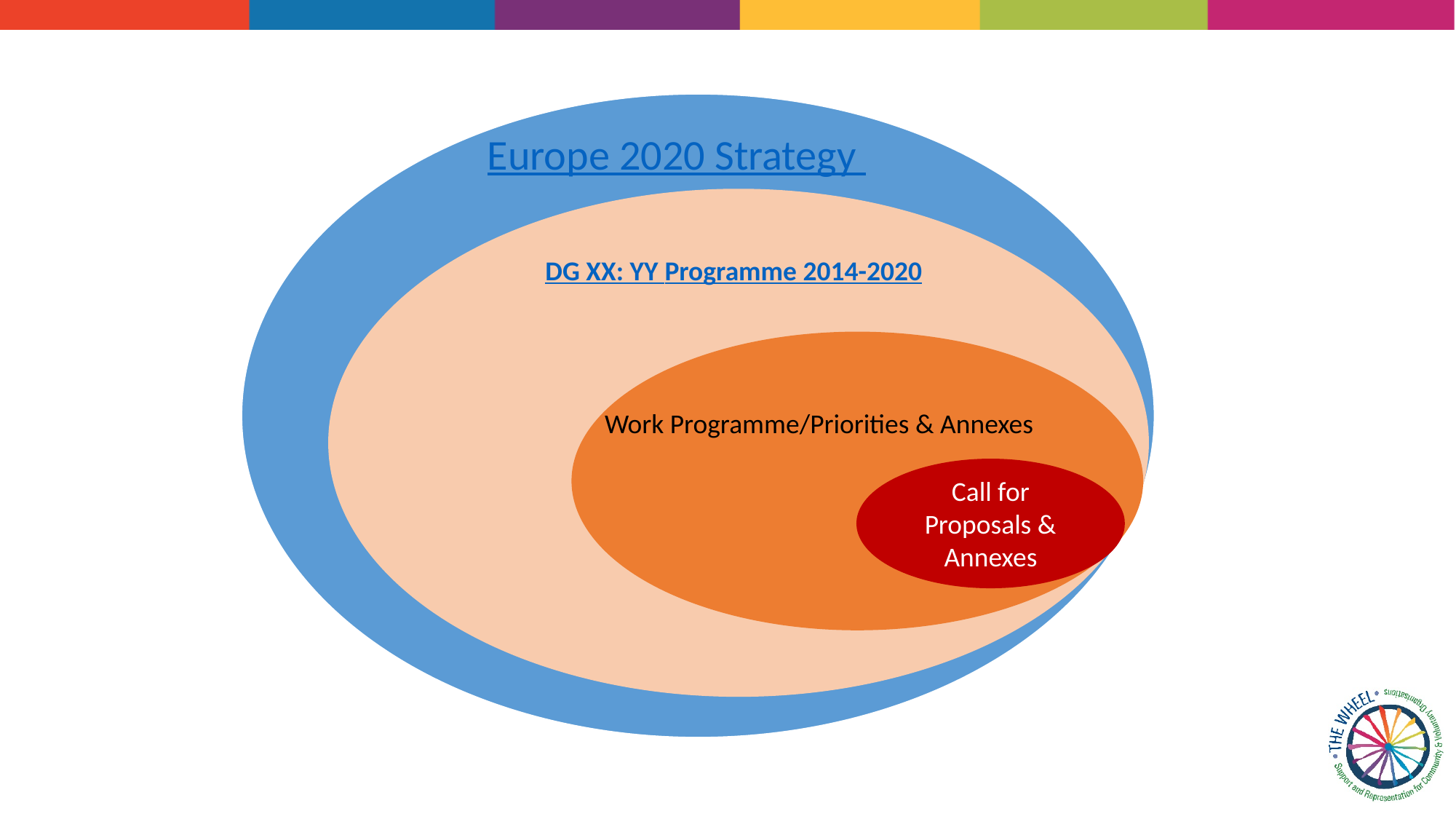

#

Europe 2020 Strategy

DG XX: YY Programme 2014-2020

Work Programme/Priorities & Annexes
Call for Proposals & Annexes